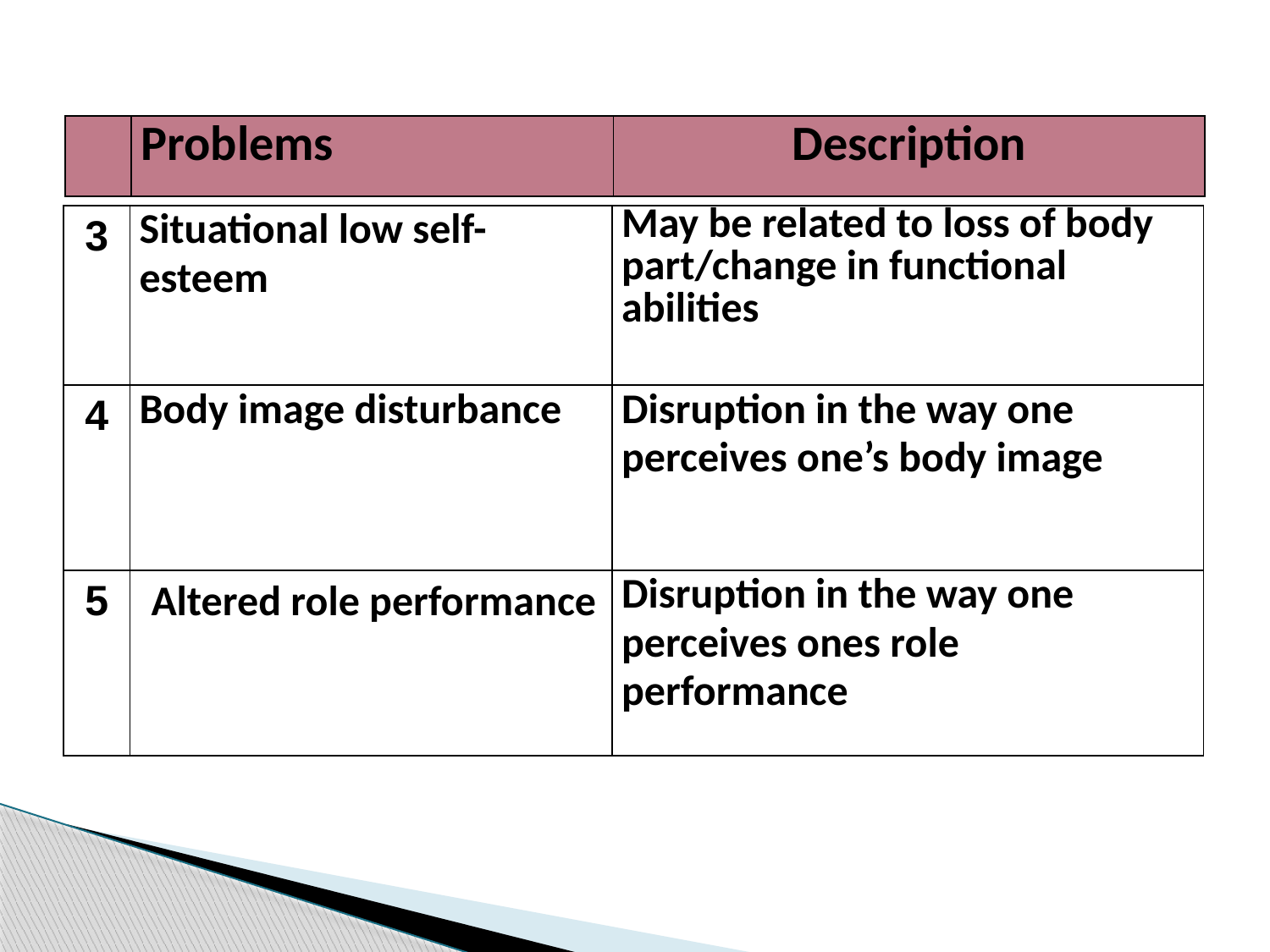

|  | Problems | Description |
| --- | --- | --- |
| 3 | Situational low self-esteem | May be related to loss of body part/change in functional abilities |
| --- | --- | --- |
| 4 | Body image disturbance | Disruption in the way one perceives one’s body image |
| 5 | Altered role performance | Disruption in the way one perceives ones role performance |